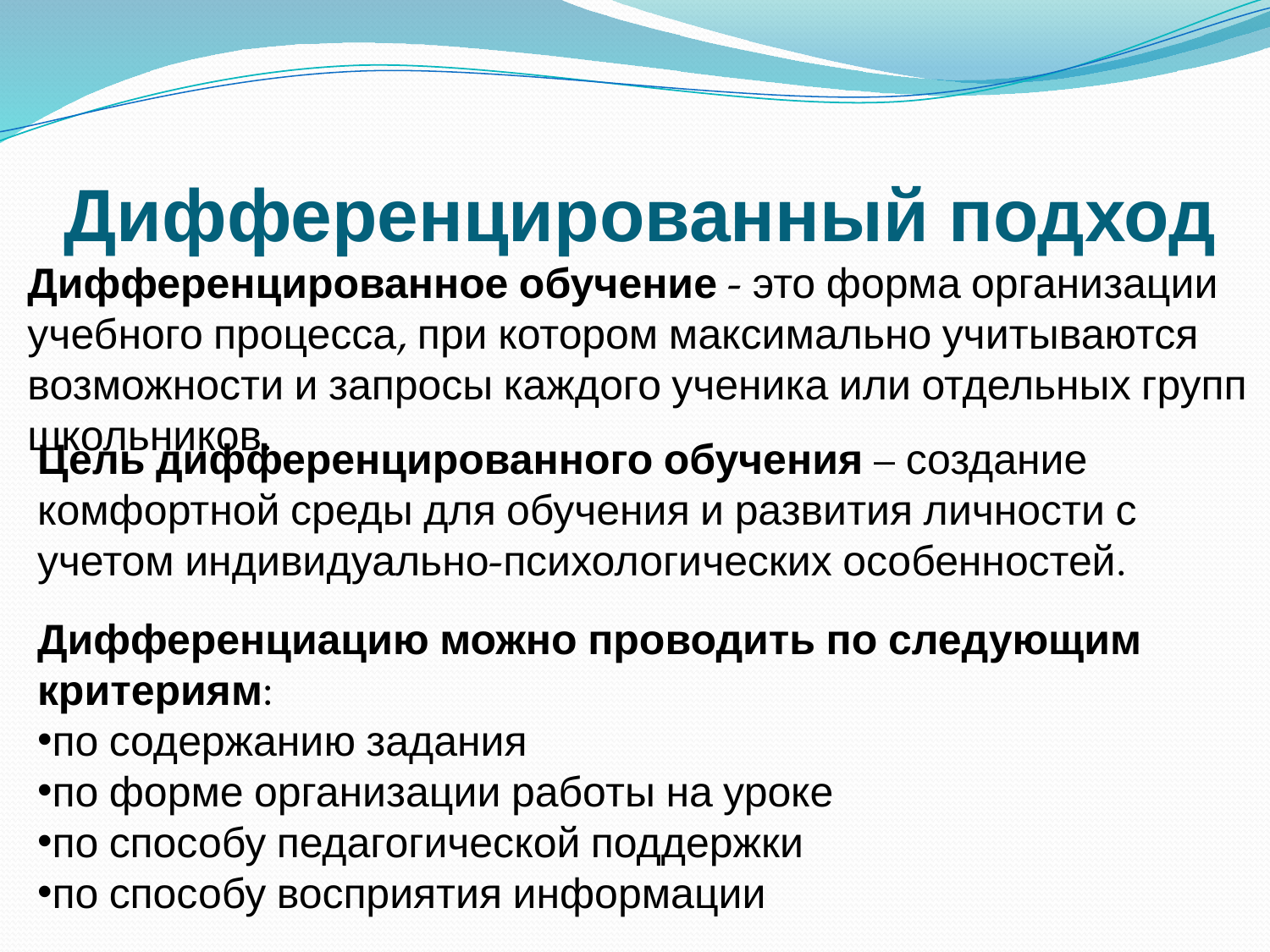

# Дифференцированный подход
Дифференцированное обучение - это форма организации учебного процесса, при котором максимально учитываются возможности и запросы каждого ученика или отдельных групп школьников.
Цель дифференцированного обучения – создание комфортной среды для обучения и развития личности с учетом индивидуально-психологических особенностей.
Дифференциацию можно проводить по следующим критериям:
по содержанию задания
по форме организации работы на уроке
по способу педагогической поддержки
по способу восприятия информации